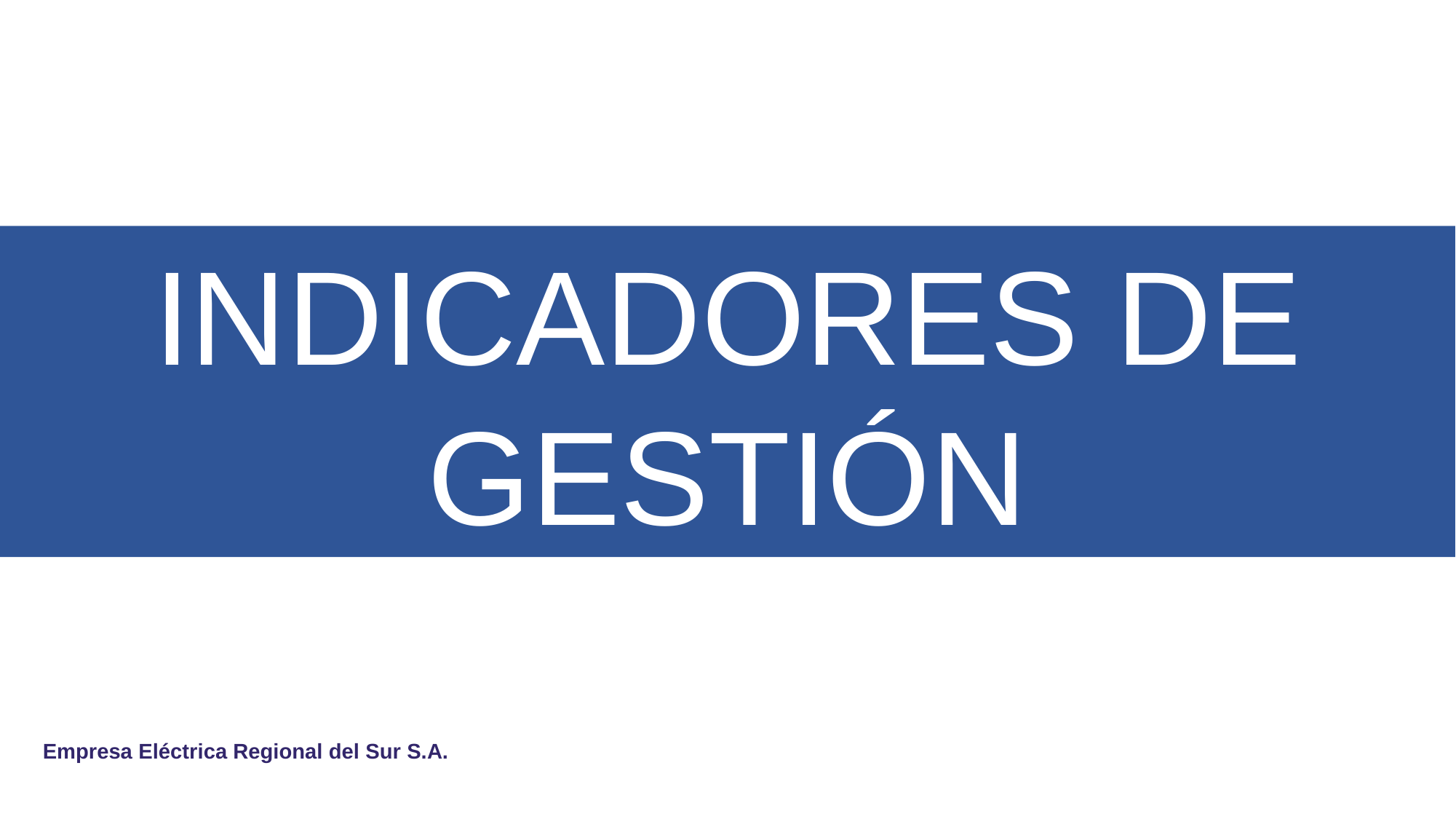

INDICADORES DE GESTIÓN
Empresa Eléctrica Regional del Sur S.A.